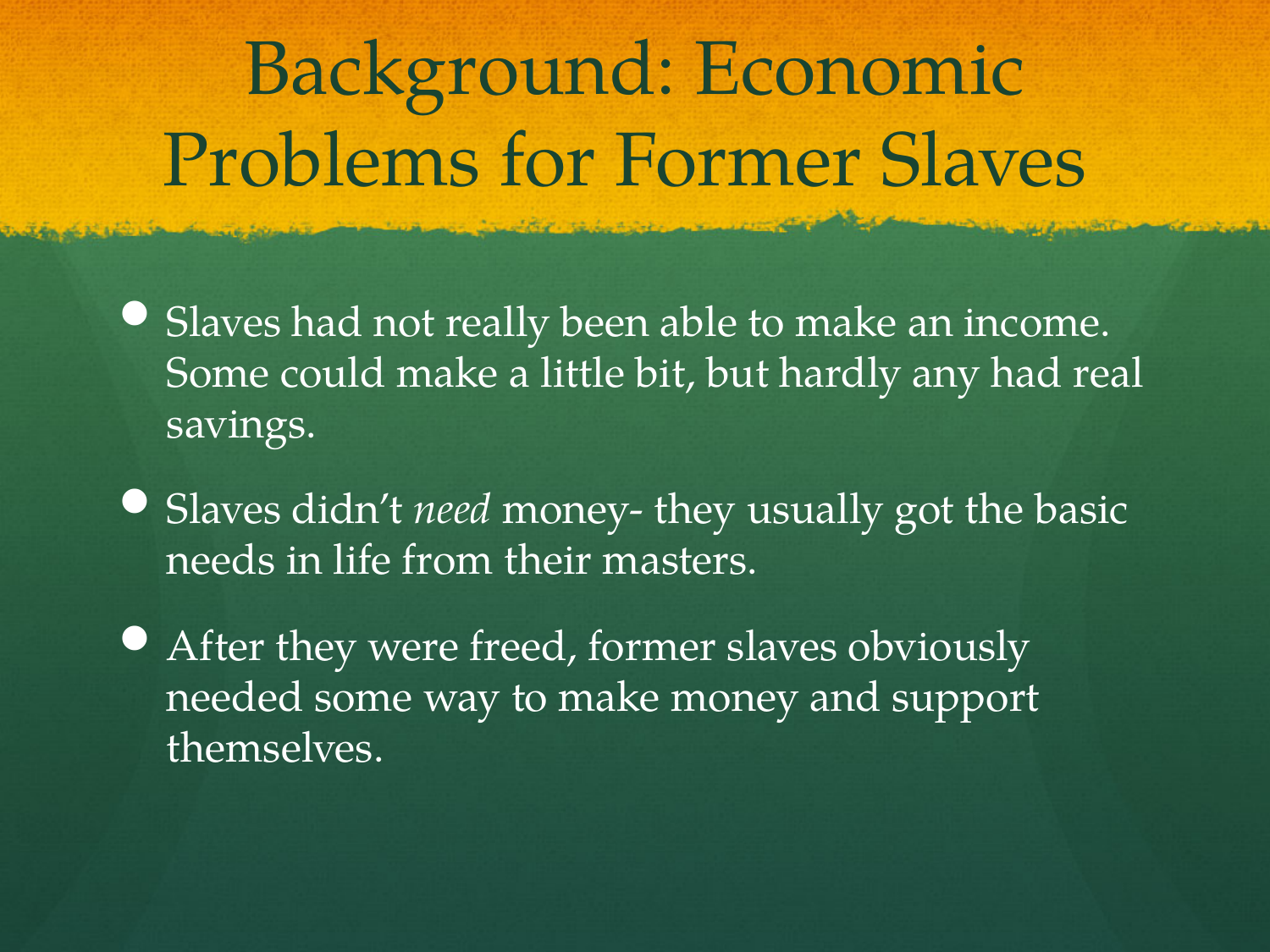

# Background: Economic Problems for Former Slaves
Slaves had not really been able to make an income.  Some could make a little bit, but hardly any had real savings.
Slaves didn’t need money- they usually got the basic needs in life from their masters.
After they were freed, former slaves obviously needed some way to make money and support themselves.